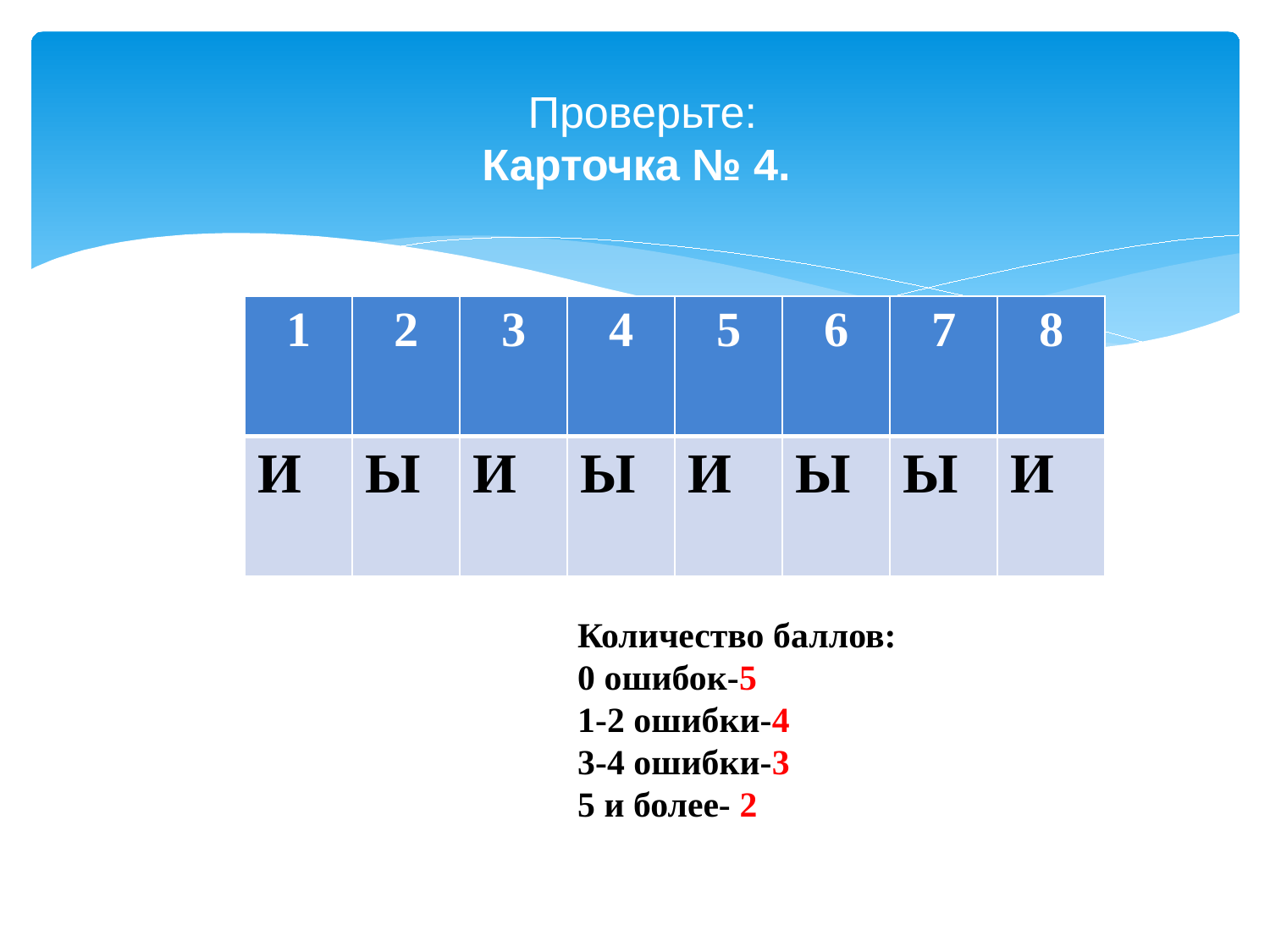

# Проверьте: Карточка № 4.
| 1 | 2 | 3 | 4 | 5 | 6 | 7 | 8 |
| --- | --- | --- | --- | --- | --- | --- | --- |
| И | Ы | И | Ы | И | Ы | Ы | И |
Количество баллов:
0 ошибок-5
1-2 ошибки-4
3-4 ошибки-3
5 и более- 2